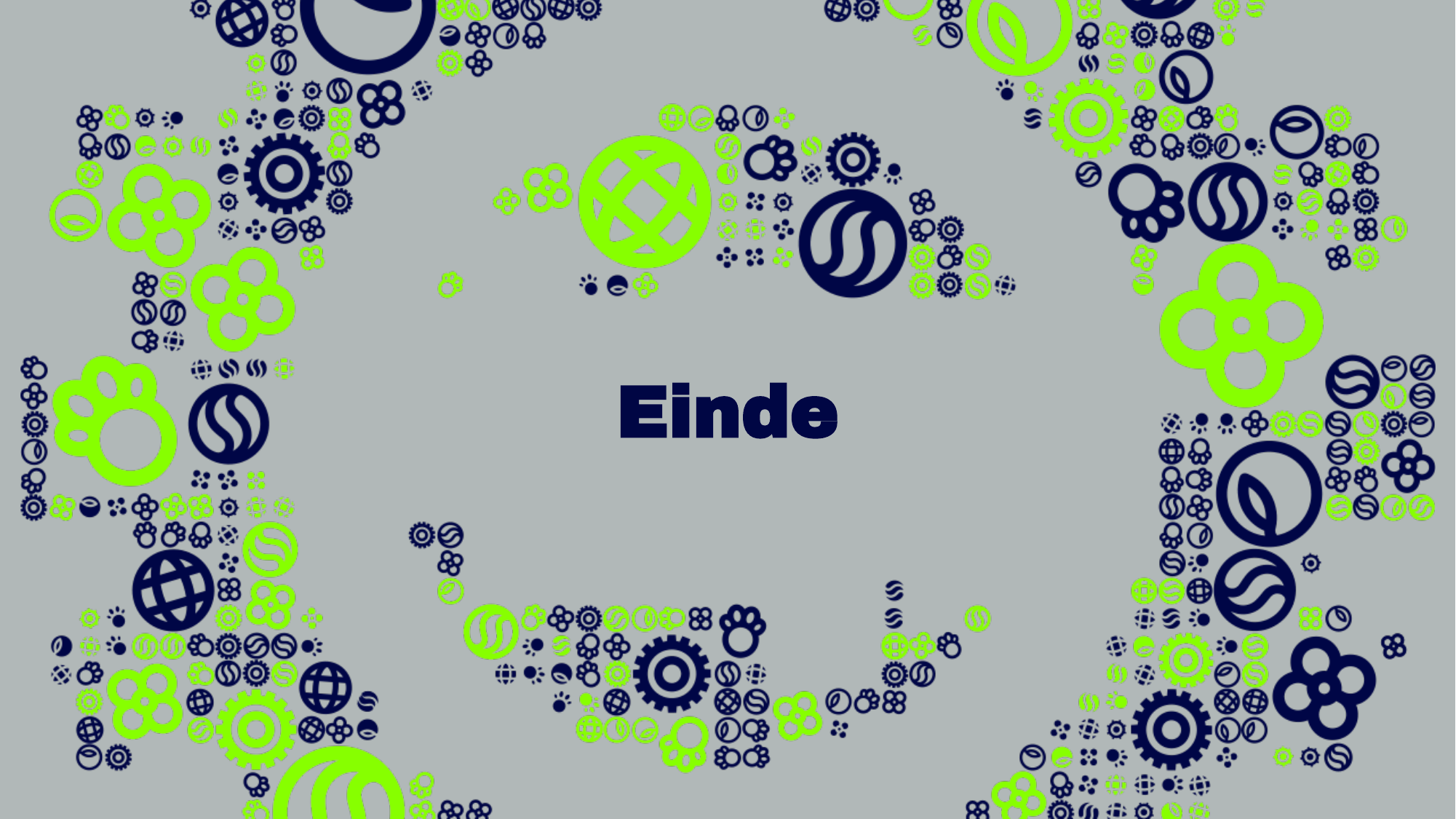

# Einde
15
Onderwerp van de presentatie
28-2-2023